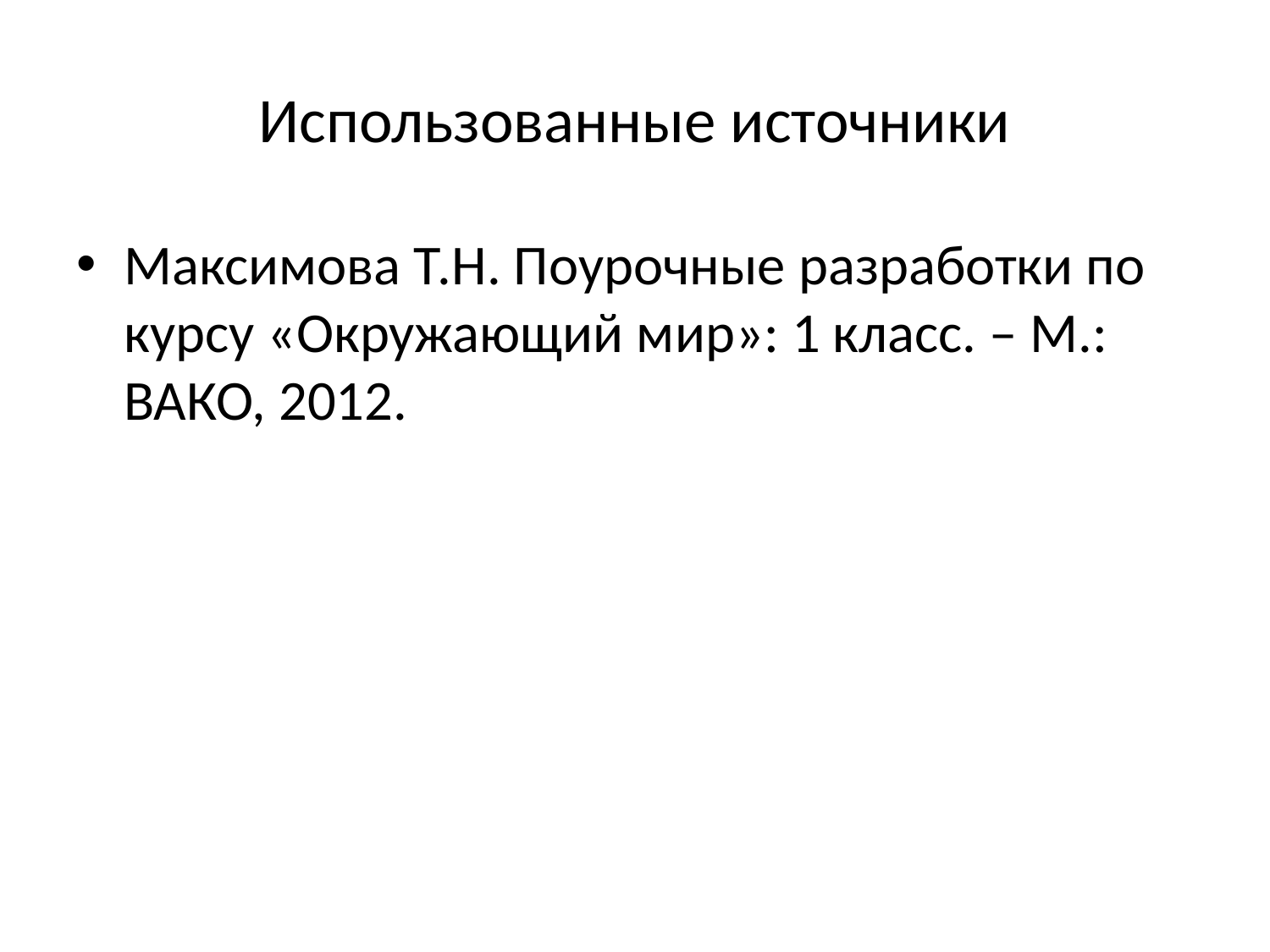

# Использованные источники
Максимова Т.Н. Поурочные разработки по курсу «Окружающий мир»: 1 класс. – М.: ВАКО, 2012.